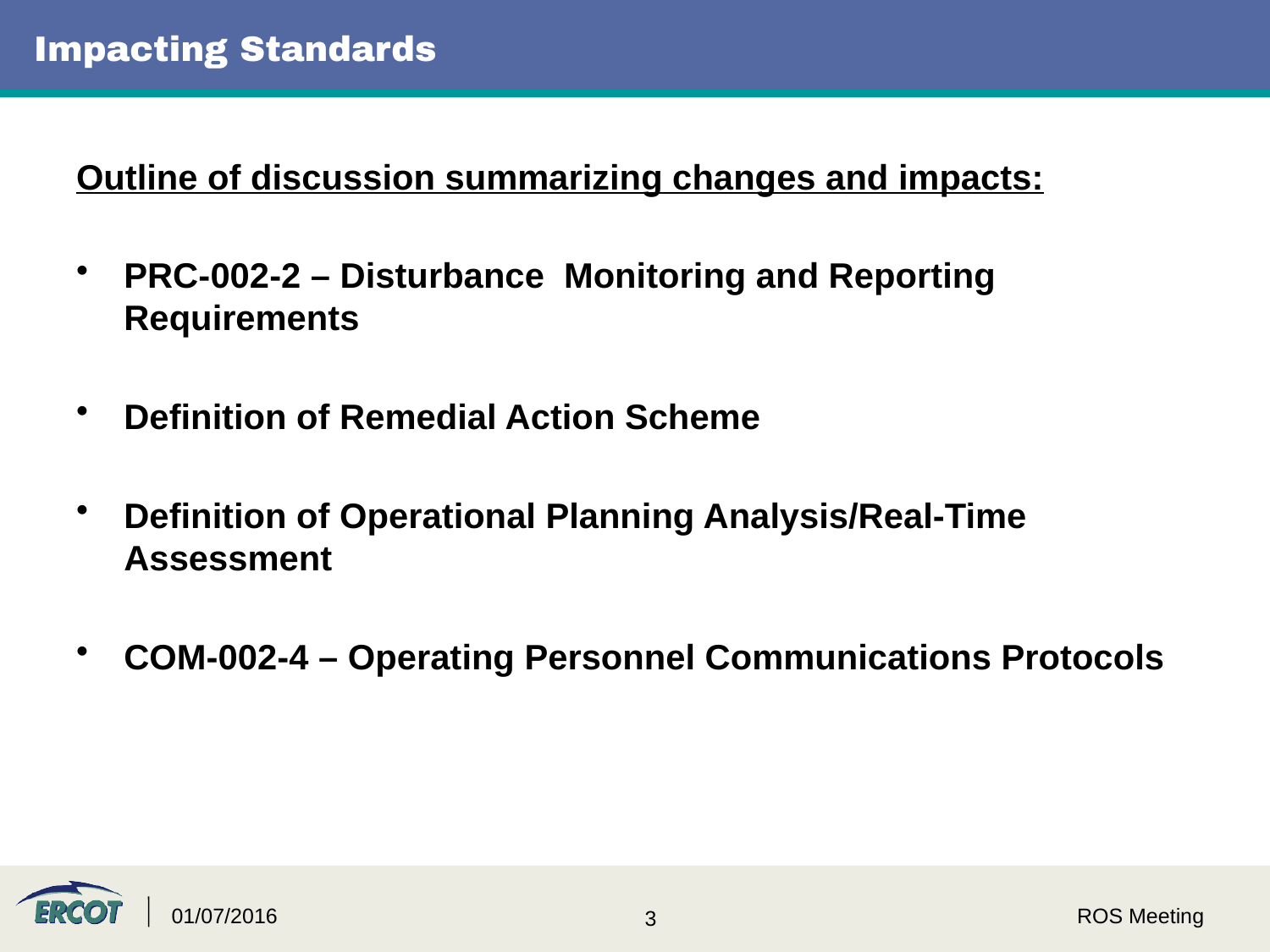

# Impacting Standards
Outline of discussion summarizing changes and impacts:

PRC-002-2 – Disturbance  Monitoring and Reporting Requirements

Definition of Remedial Action Scheme

Definition of Operational Planning Analysis/Real-Time Assessment

COM-002-4 – Operating Personnel Communications Protocols

01/07/2016
ROS Meeting